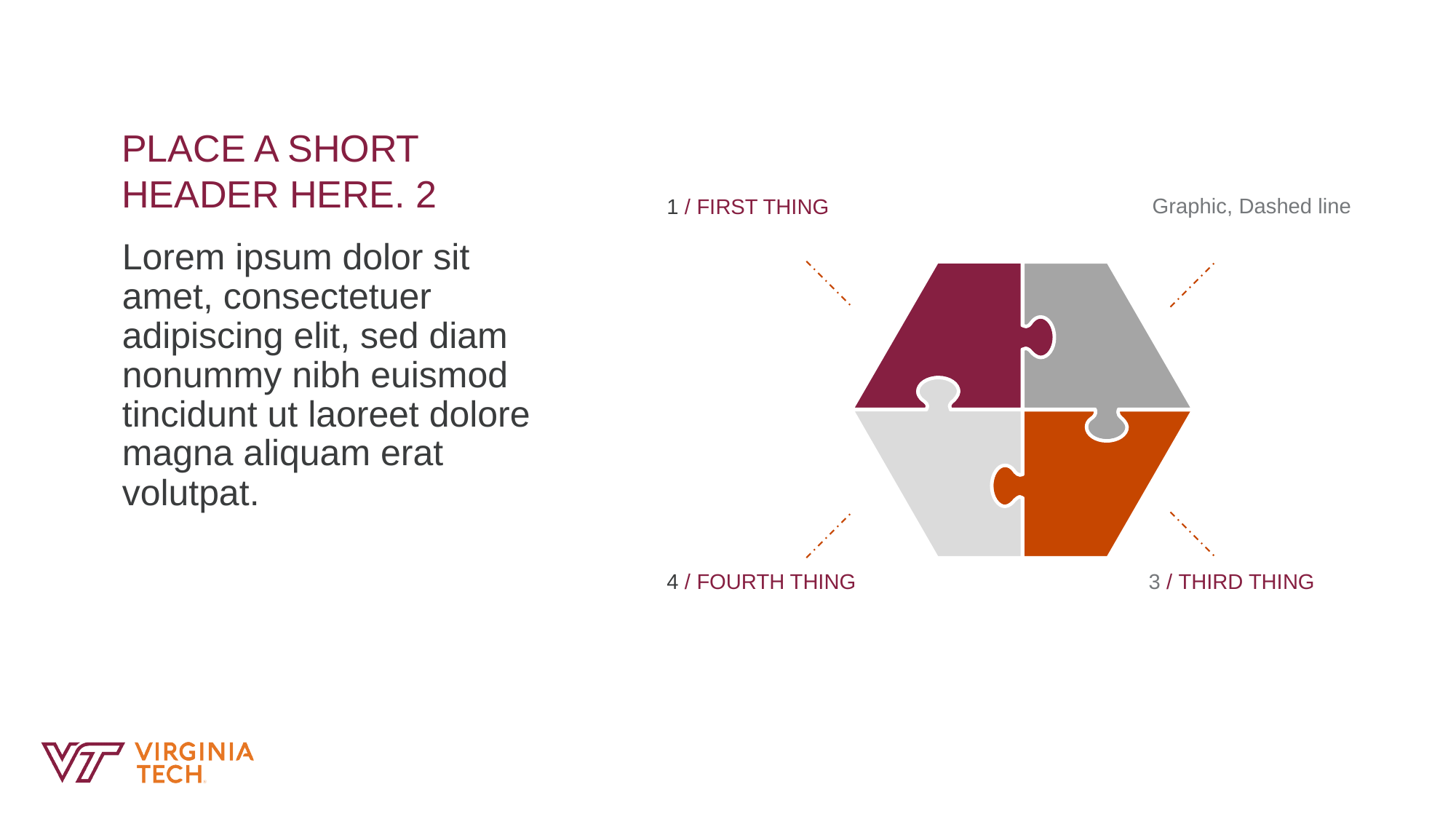

# PLACE A SHORT HEADER HERE. 2
Graphic, Dashed line
1 / FIRST THING
Lorem ipsum dolor sit amet, consectetuer adipiscing elit, sed diam nonummy nibh euismod tincidunt ut laoreet dolore magna aliquam erat volutpat.

4 / FOURTH THING
3 / THIRD THING